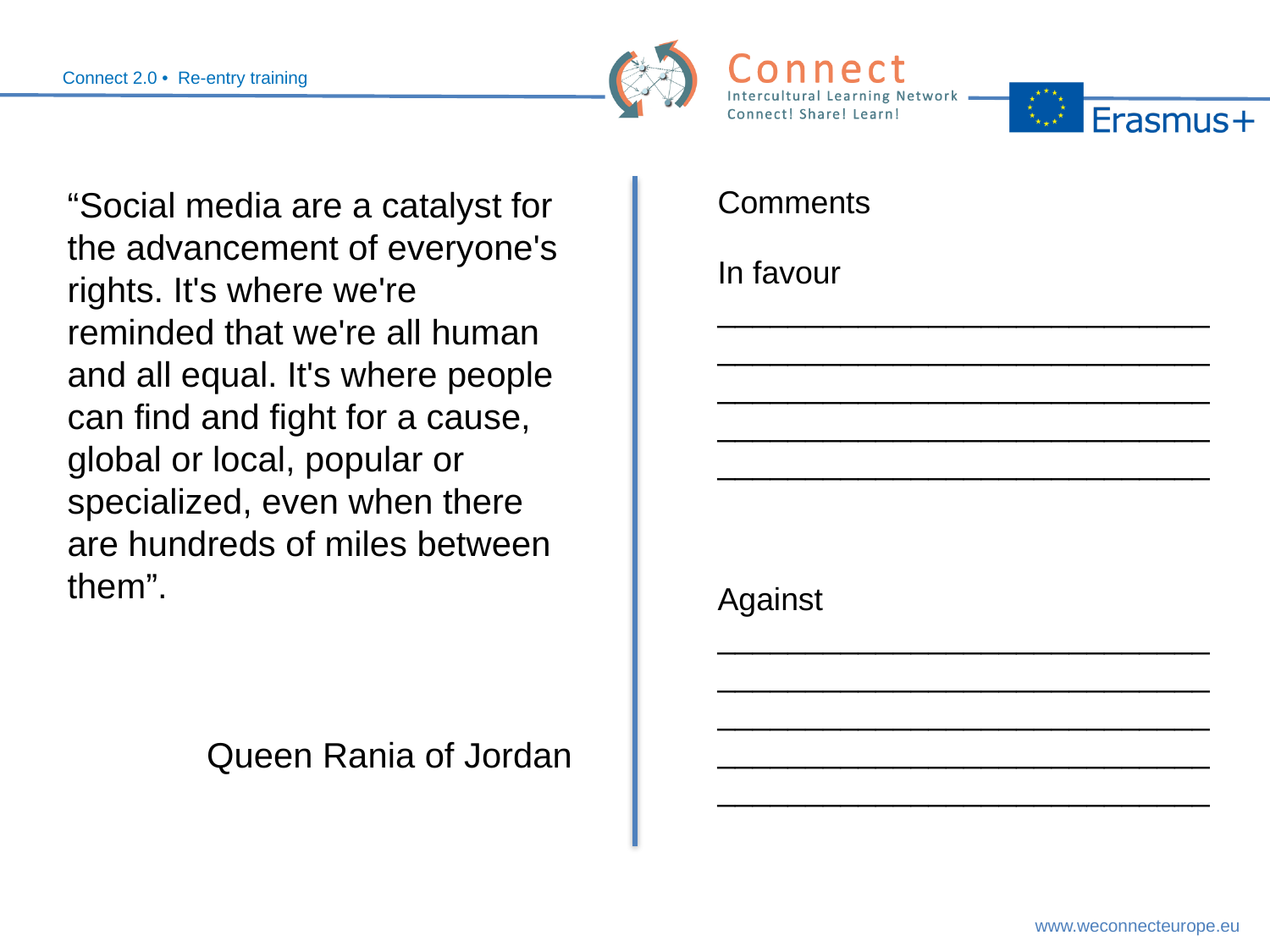

“Social media are a catalyst for the advancement of everyone's rights. It's where we're reminded that we're all human and all equal. It's where people can find and fight for a cause, global or local, popular or specialized, even when there are hundreds of miles between them”.

Queen Rania of Jordan
Comments
In favour
____________________________________________________________________________________________________________________________________________
Against
____________________________________________________________________________________________________________________________________________